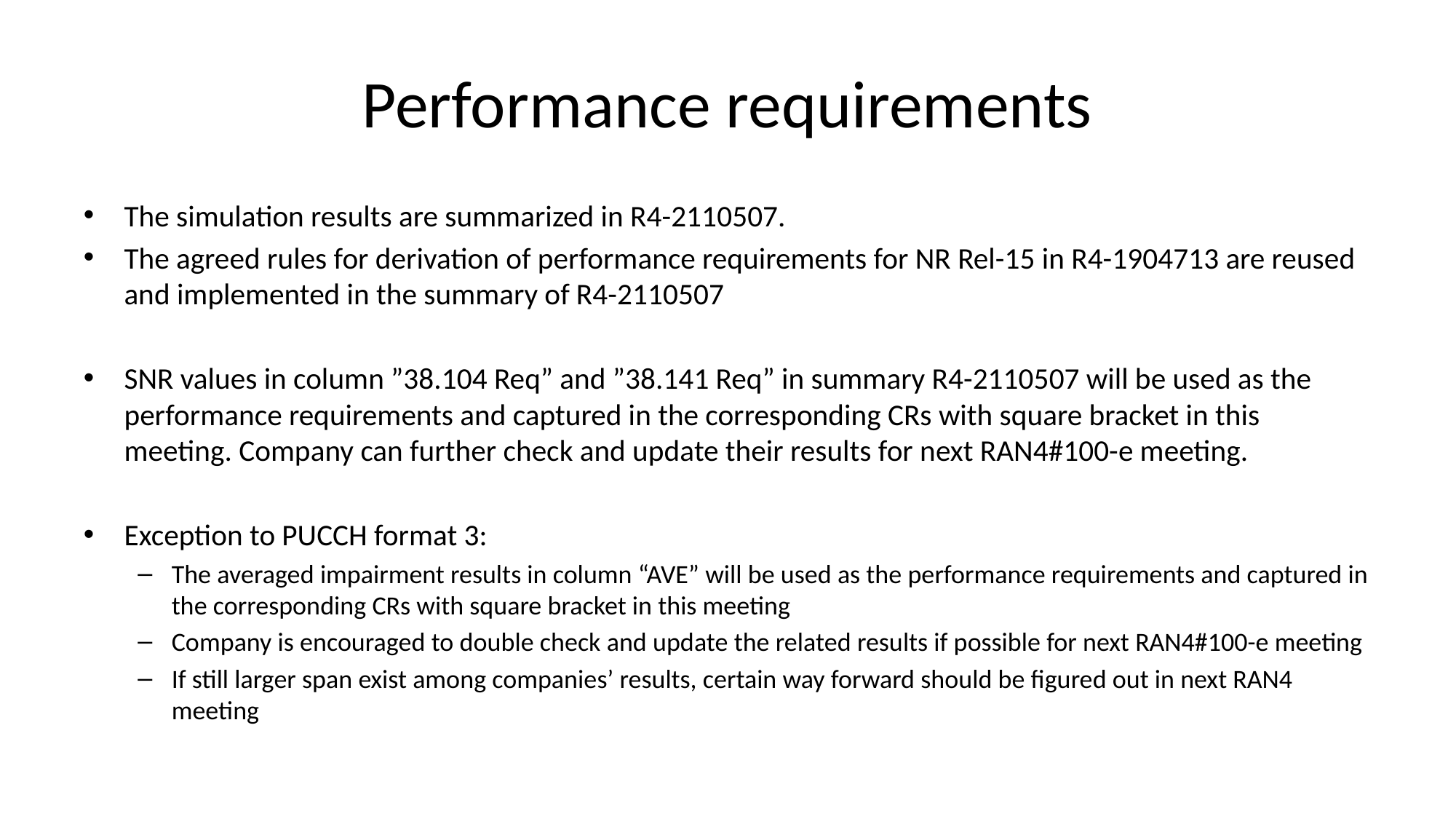

# Performance requirements
The simulation results are summarized in R4-2110507.
The agreed rules for derivation of performance requirements for NR Rel-15 in R4-1904713 are reused and implemented in the summary of R4-2110507

SNR values in column ”38.104 Req” and ”38.141 Req” in summary R4-2110507 will be used as the performance requirements and captured in the corresponding CRs with square bracket in this meeting. Company can further check and update their results for next RAN4#100-e meeting.

Exception to PUCCH format 3:
The averaged impairment results in column “AVE” will be used as the performance requirements and captured in the corresponding CRs with square bracket in this meeting
Company is encouraged to double check and update the related results if possible for next RAN4#100-e meeting
If still larger span exist among companies’ results, certain way forward should be figured out in next RAN4 meeting